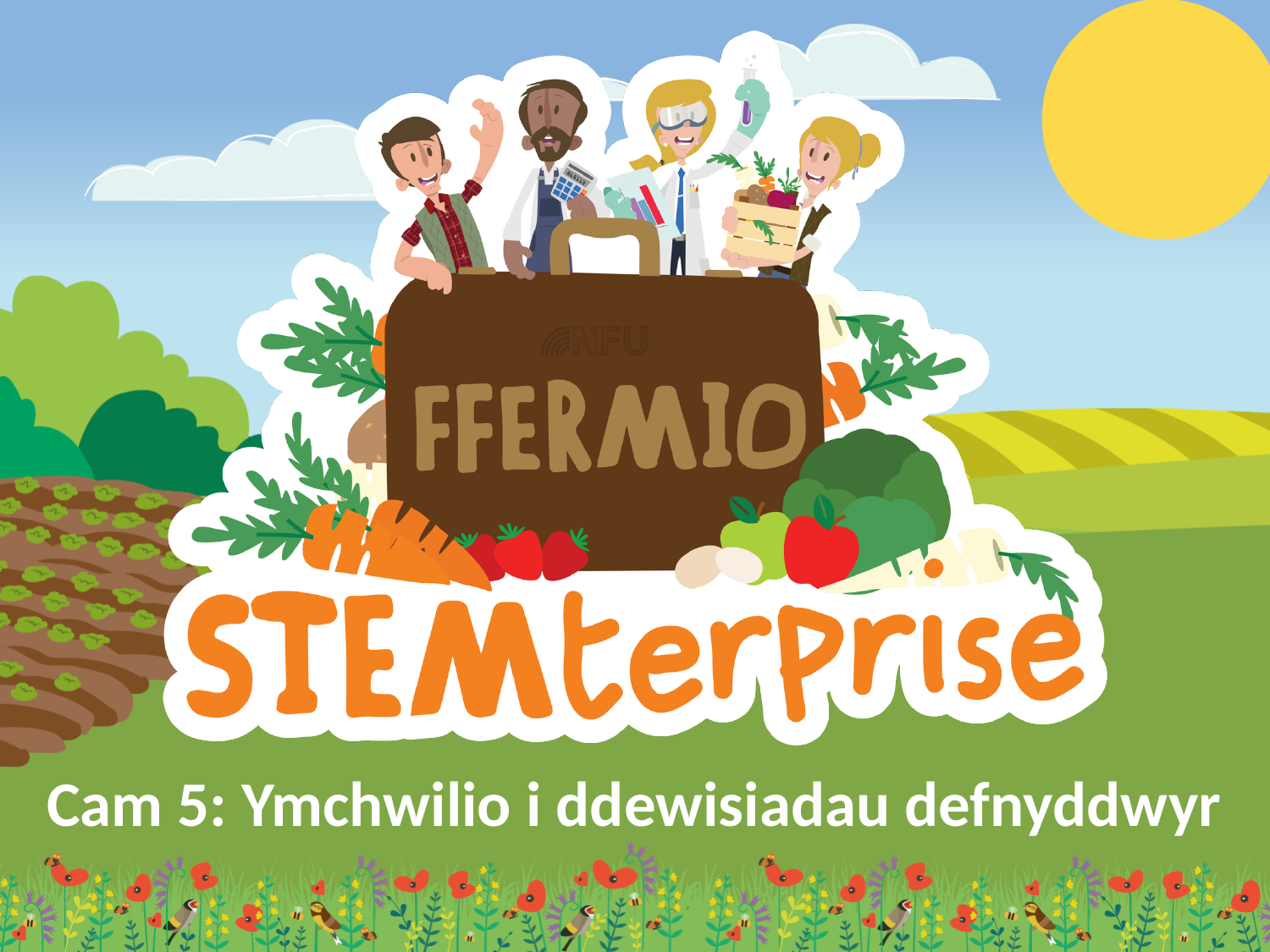

# Cam 5: Ymchwilio i ddewisiadau defnyddwyr